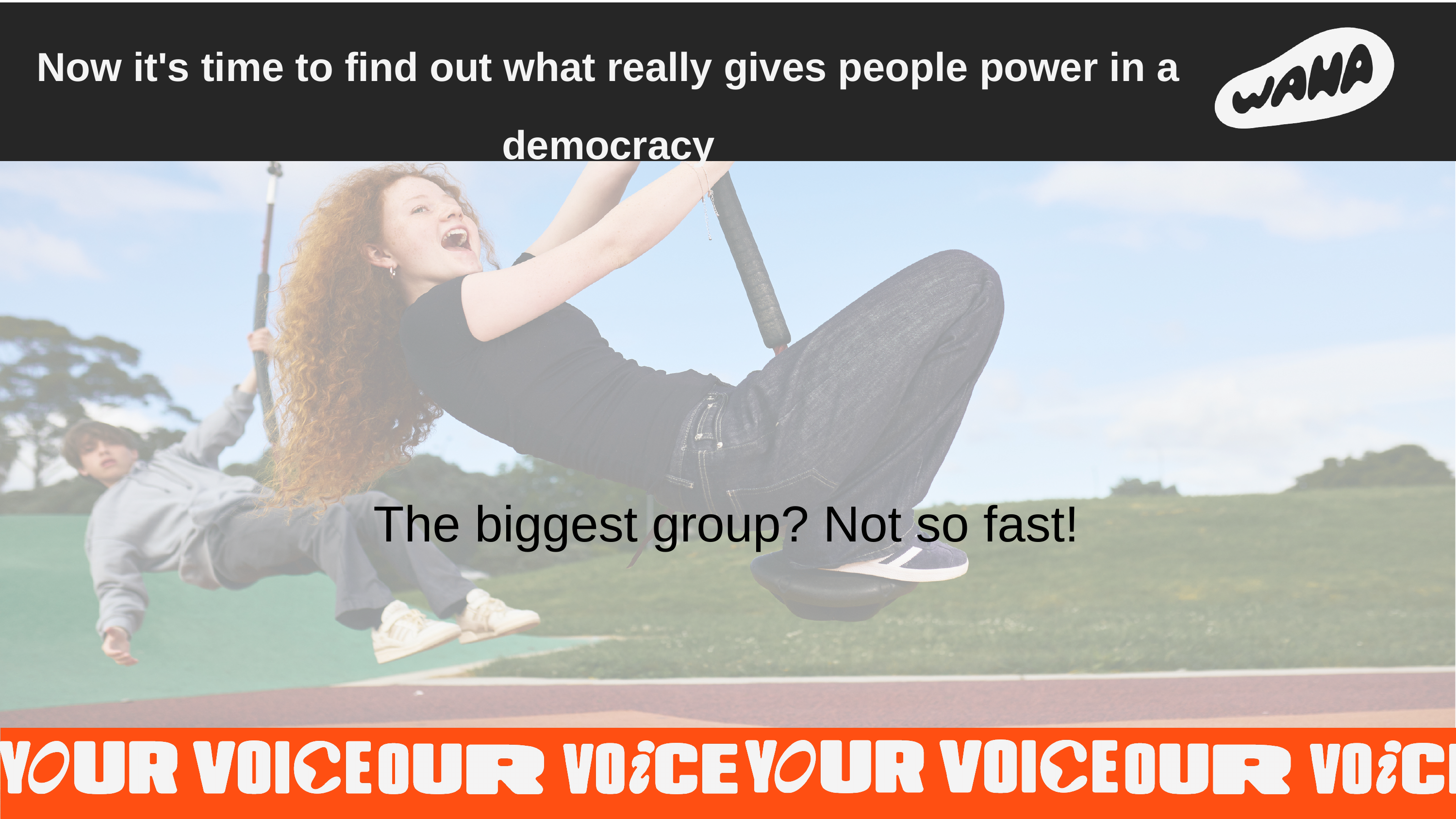

Now it's time to find out what really gives people power in a democracy

The biggest group? Not so fast!